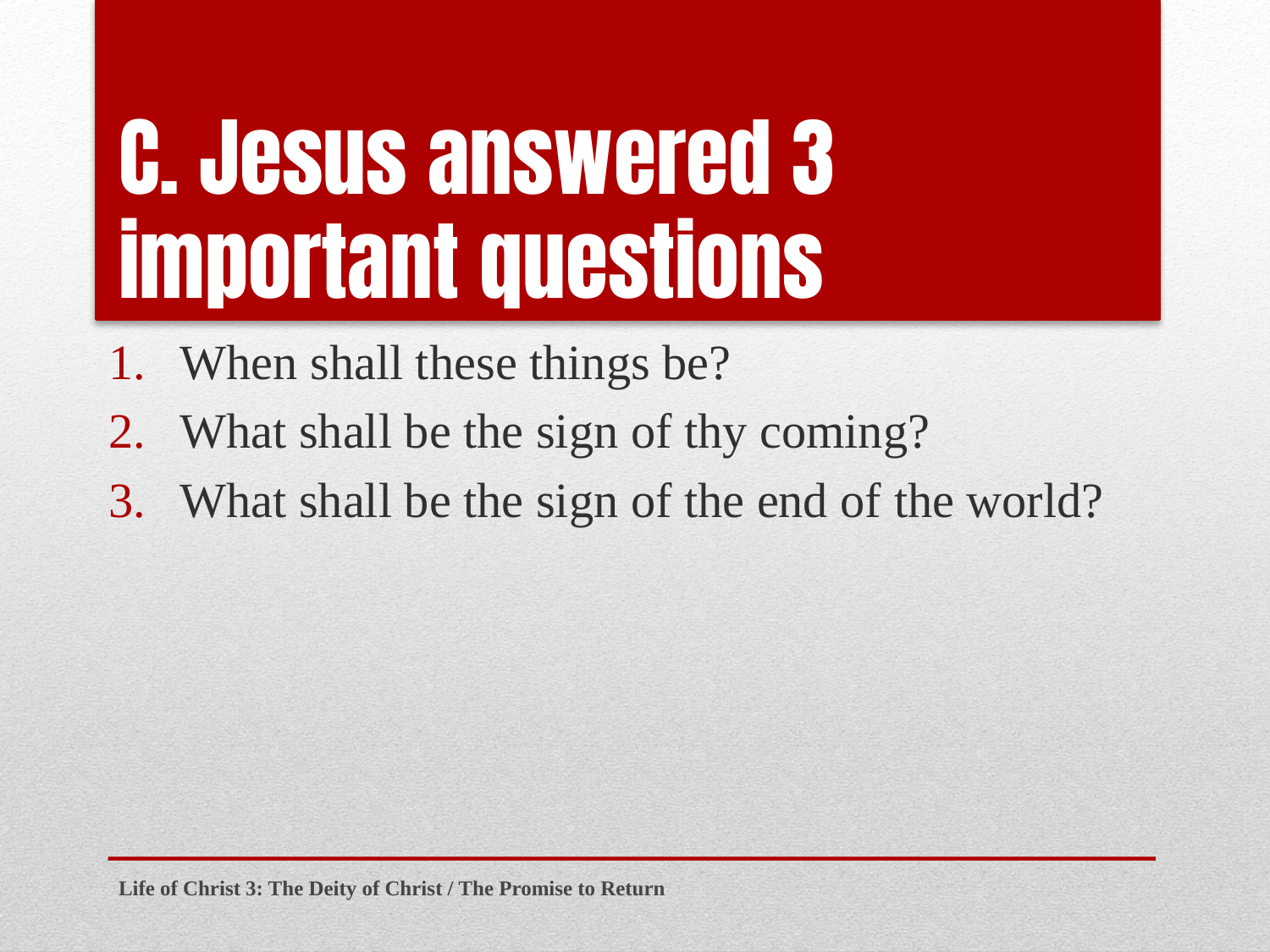

# C. Jesus answered 3 important questions
When shall these things be?
What shall be the sign of thy coming?
What shall be the sign of the end of the world?
Life of Christ 3: The Deity of Christ / The Promise to Return